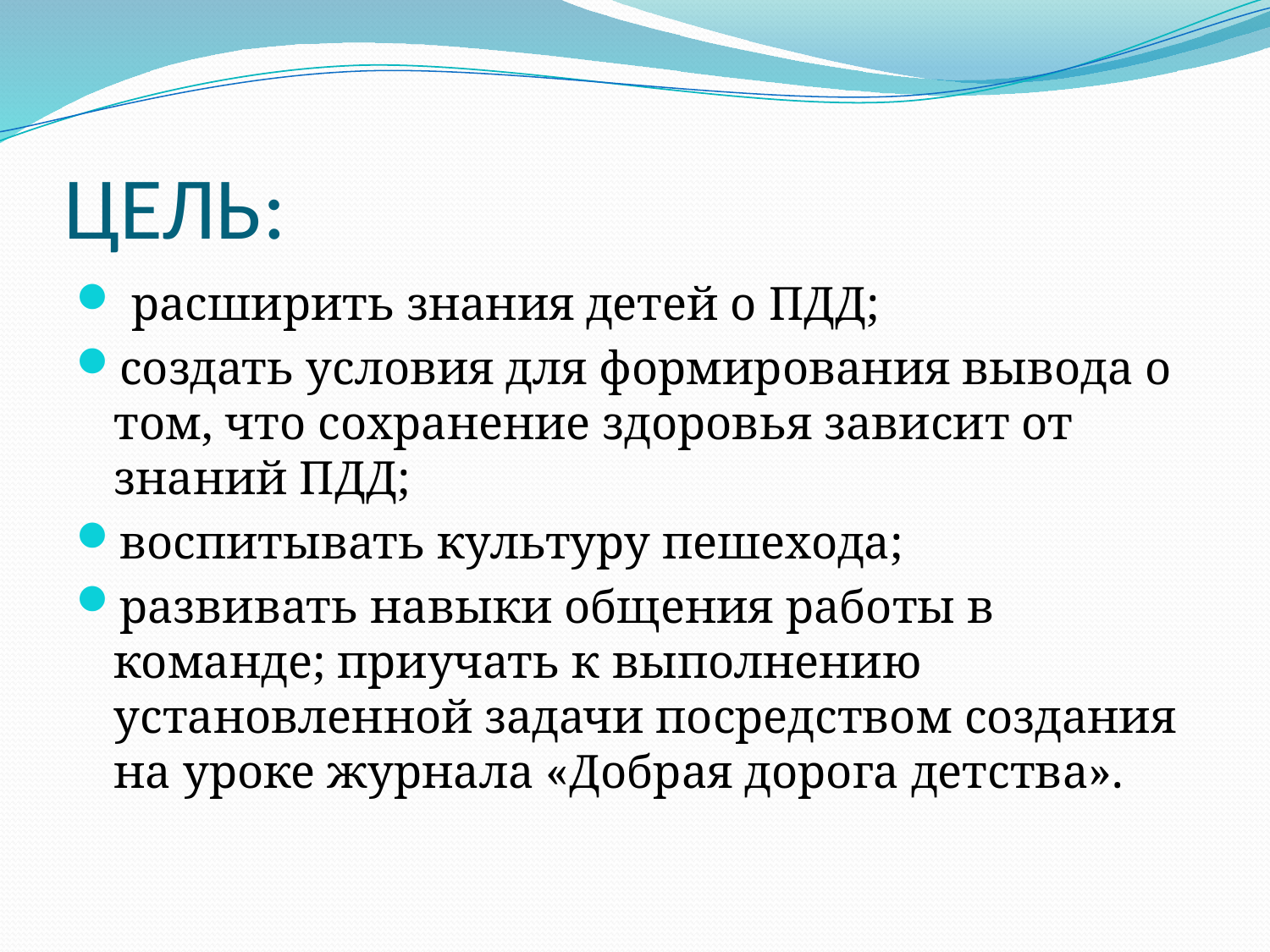

# ЦЕЛЬ:
 расширить знания детей о ПДД;
создать условия для формирования вывода о том, что сохранение здоровья зависит от знаний ПДД;
воспитывать культуру пешехода;
развивать навыки общения работы в команде; приучать к выполнению установленной задачи посредством создания на уроке журнала «Добрая дорога детства».